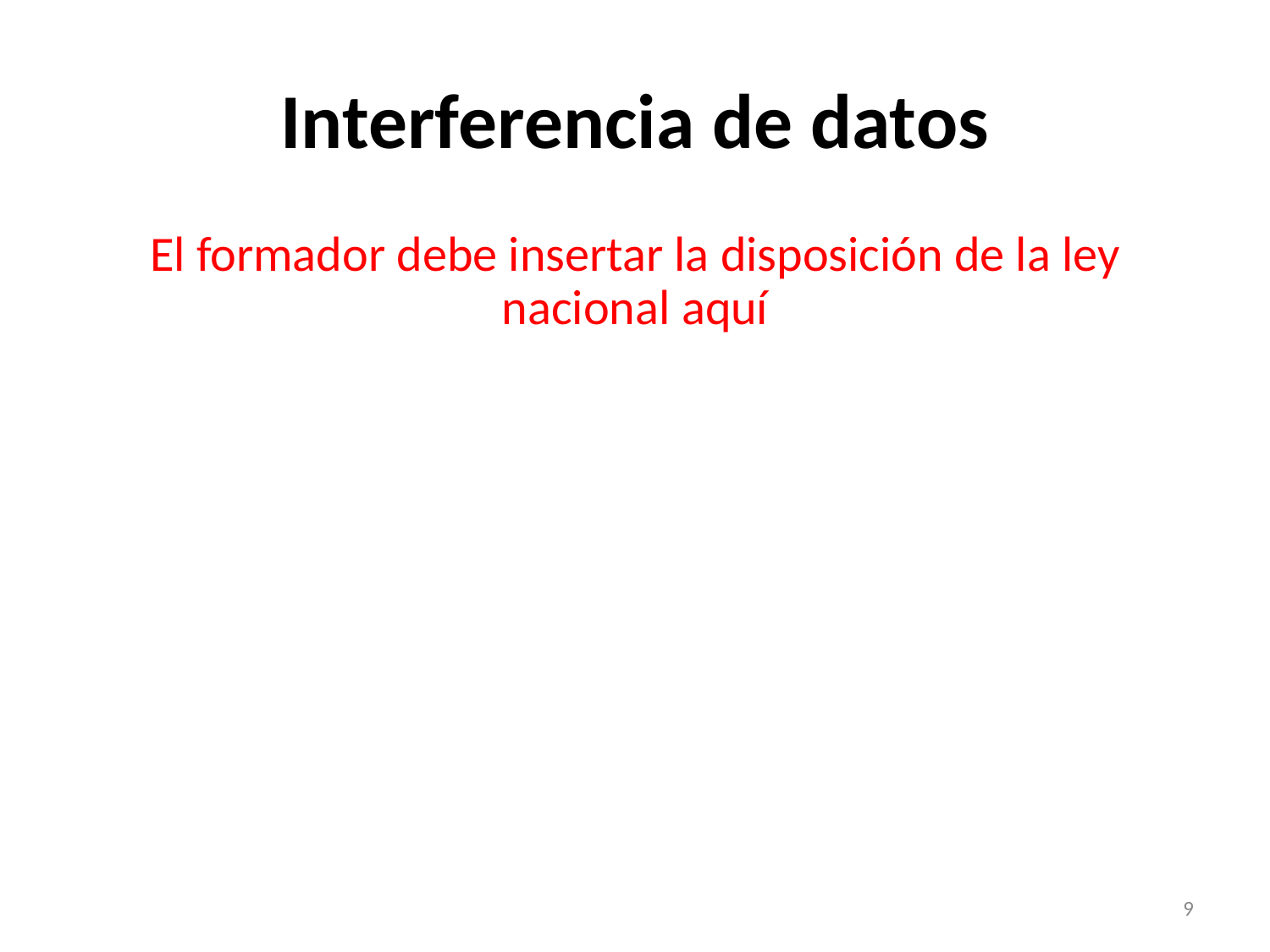

# Interferencia de datos
El formador debe insertar la disposición de la ley nacional aquí
9